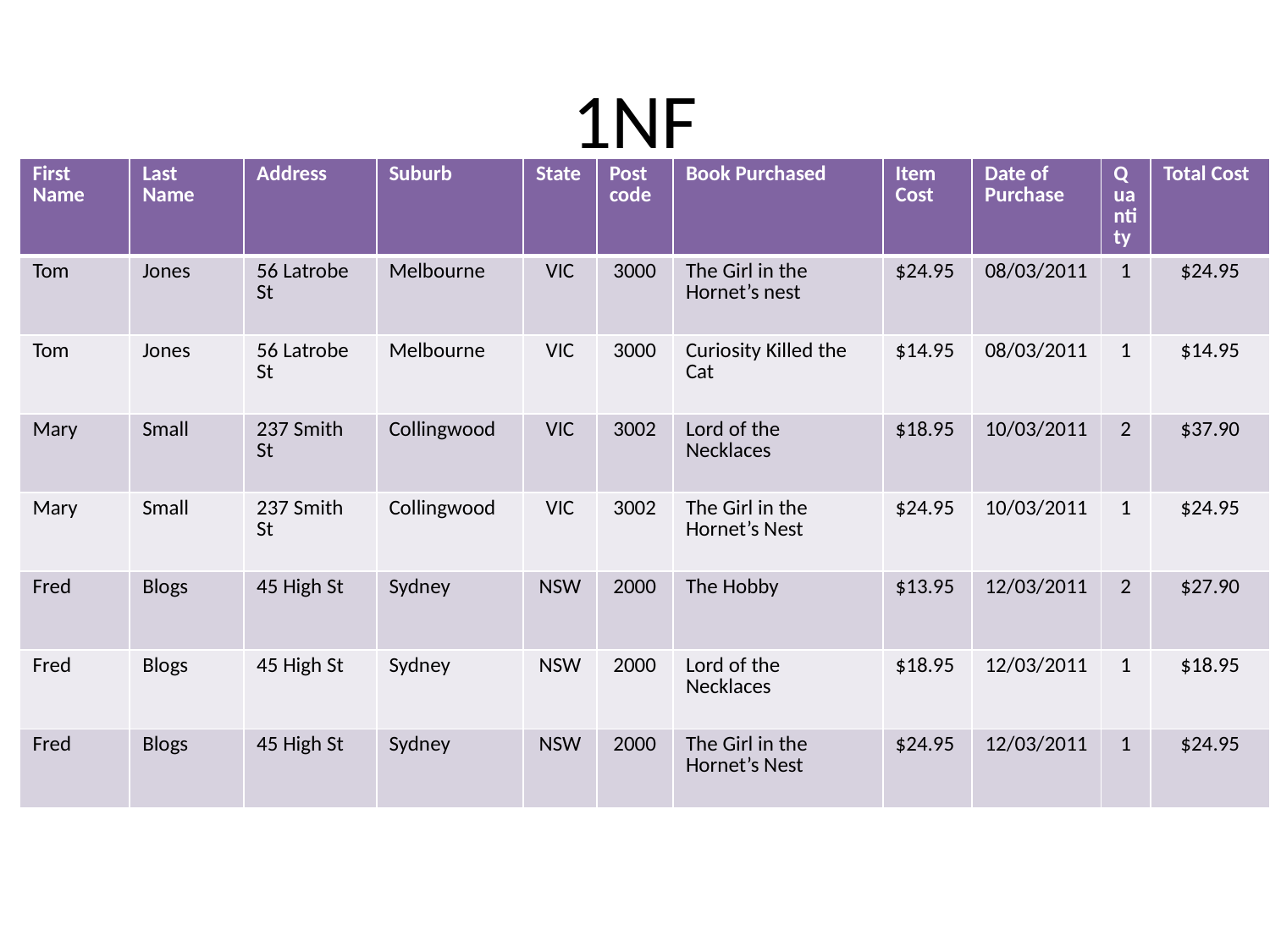

# 1NF
| First Name | Last Name | Address | Suburb | State | Post code | Book Purchased | Item Cost | Date of Purchase | Quantity | Total Cost |
| --- | --- | --- | --- | --- | --- | --- | --- | --- | --- | --- |
| Tom | Jones | 56 Latrobe St | Melbourne | VIC | 3000 | The Girl in the Hornet’s nest | $24.95 | 08/03/2011 | 1 | $24.95 |
| Tom | Jones | 56 Latrobe St | Melbourne | VIC | 3000 | Curiosity Killed the Cat | $14.95 | 08/03/2011 | 1 | $14.95 |
| Mary | Small | 237 Smith St | Collingwood | VIC | 3002 | Lord of the Necklaces | $18.95 | 10/03/2011 | 2 | $37.90 |
| Mary | Small | 237 Smith St | Collingwood | VIC | 3002 | The Girl in the Hornet’s Nest | $24.95 | 10/03/2011 | 1 | $24.95 |
| Fred | Blogs | 45 High St | Sydney | NSW | 2000 | The Hobby | $13.95 | 12/03/2011 | 2 | $27.90 |
| Fred | Blogs | 45 High St | Sydney | NSW | 2000 | Lord of the Necklaces | $18.95 | 12/03/2011 | 1 | $18.95 |
| Fred | Blogs | 45 High St | Sydney | NSW | 2000 | The Girl in the Hornet’s Nest | $24.95 | 12/03/2011 | 1 | $24.95 |